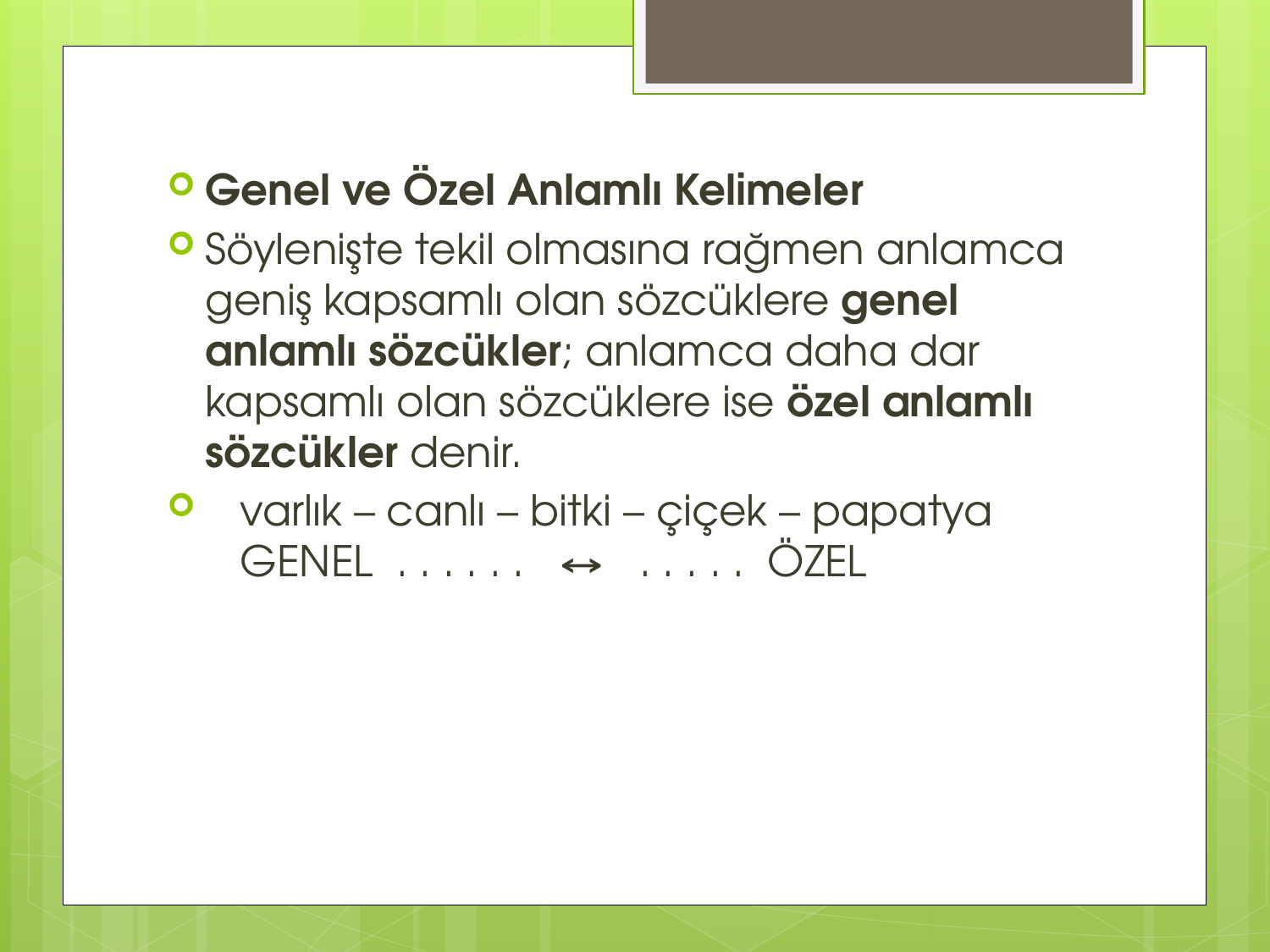

#
Genel ve Özel Anlamlı Kelimeler
Söylenişte tekil olmasına rağmen anlamca geniş kapsamlı olan sözcüklere genel anlamlı sözcükler; anlamca daha dar kapsamlı olan sözcüklere ise özel anlamlı sözcükler denir.
   varlık – canlı – bitki – çiçek – papatya
   GENEL  . . . . . .   ↔   . . . . .  ÖZEL